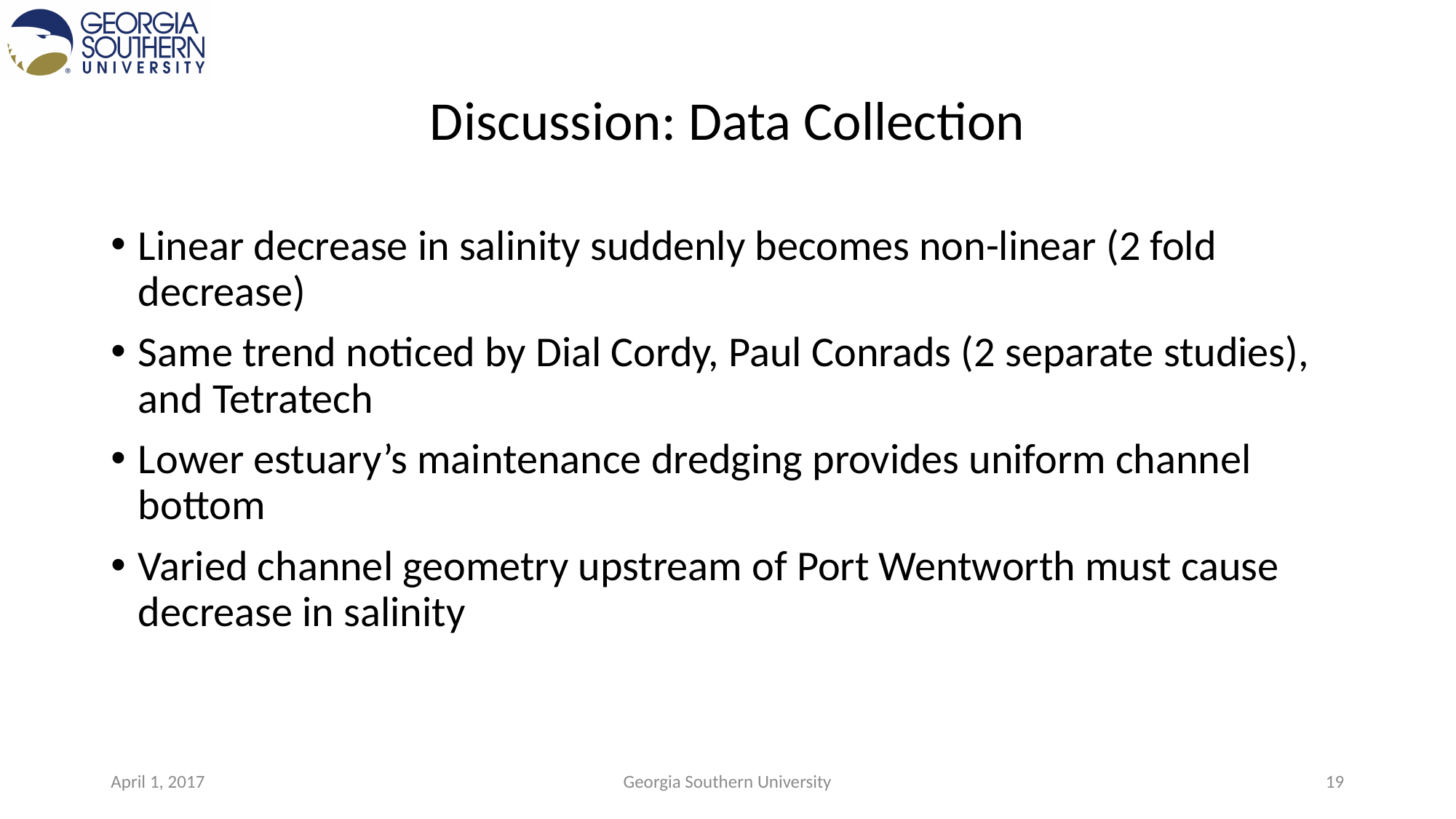

# Discussion: Data Collection
Linear decrease in salinity suddenly becomes non-linear (2 fold decrease)
Same trend noticed by Dial Cordy, Paul Conrads (2 separate studies), and Tetratech
Lower estuary’s maintenance dredging provides uniform channel bottom
Varied channel geometry upstream of Port Wentworth must cause decrease in salinity
April 1, 2017
Georgia Southern University
19